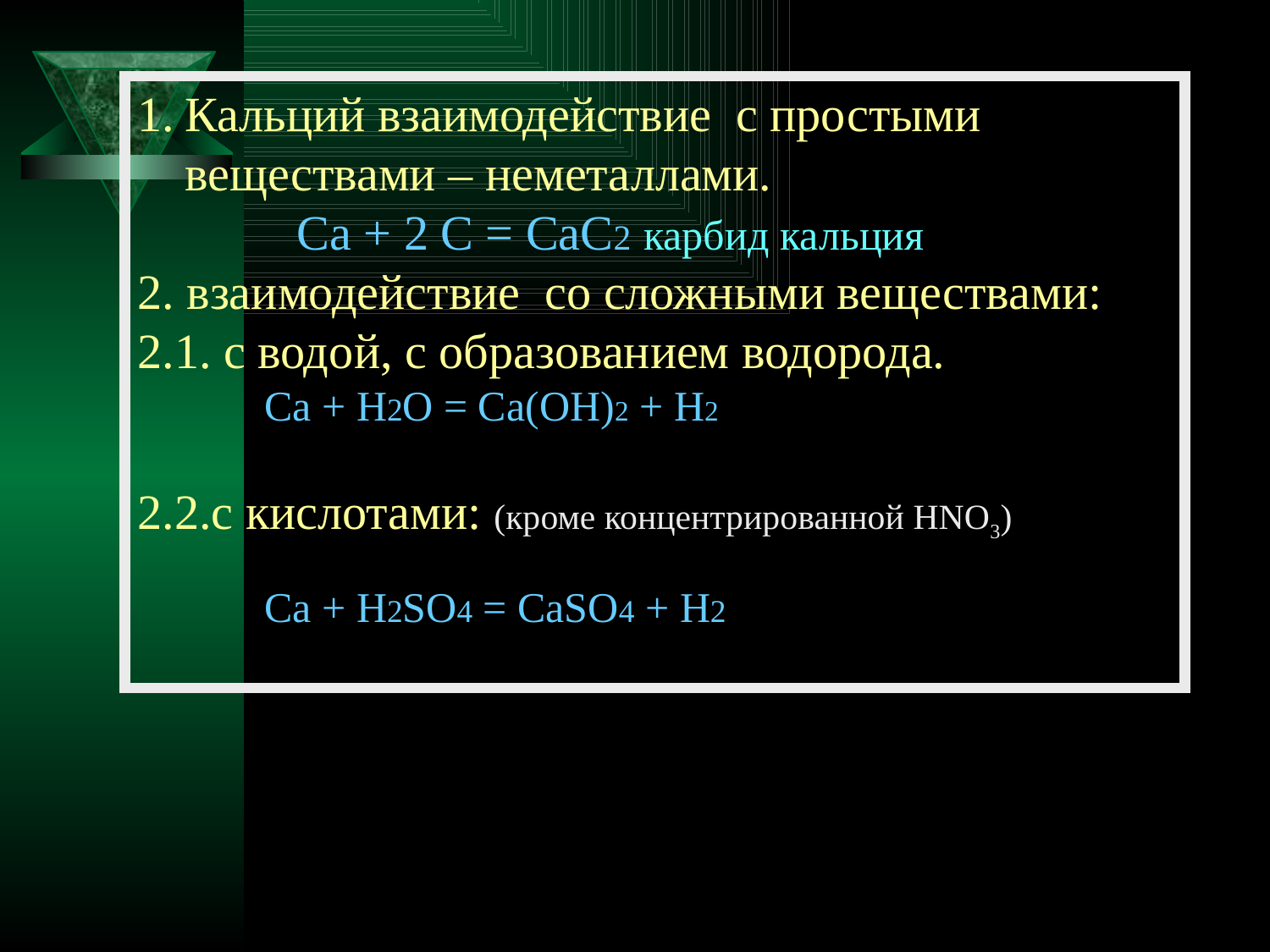

#

Кальций взаимодействие  с простыми веществами – неметаллами.
             Ca + 2 C = CaC2 карбид кальция
2. взаимодействие  со сложными веществами:
2.1. с водой, с образованием водорода.
            Ca + H2O = Ca(OH)2 + H2

2.2.с кислотами: (кроме концентрированной HNO3)

            Ca + H2SO4 = CaSO4 + H2